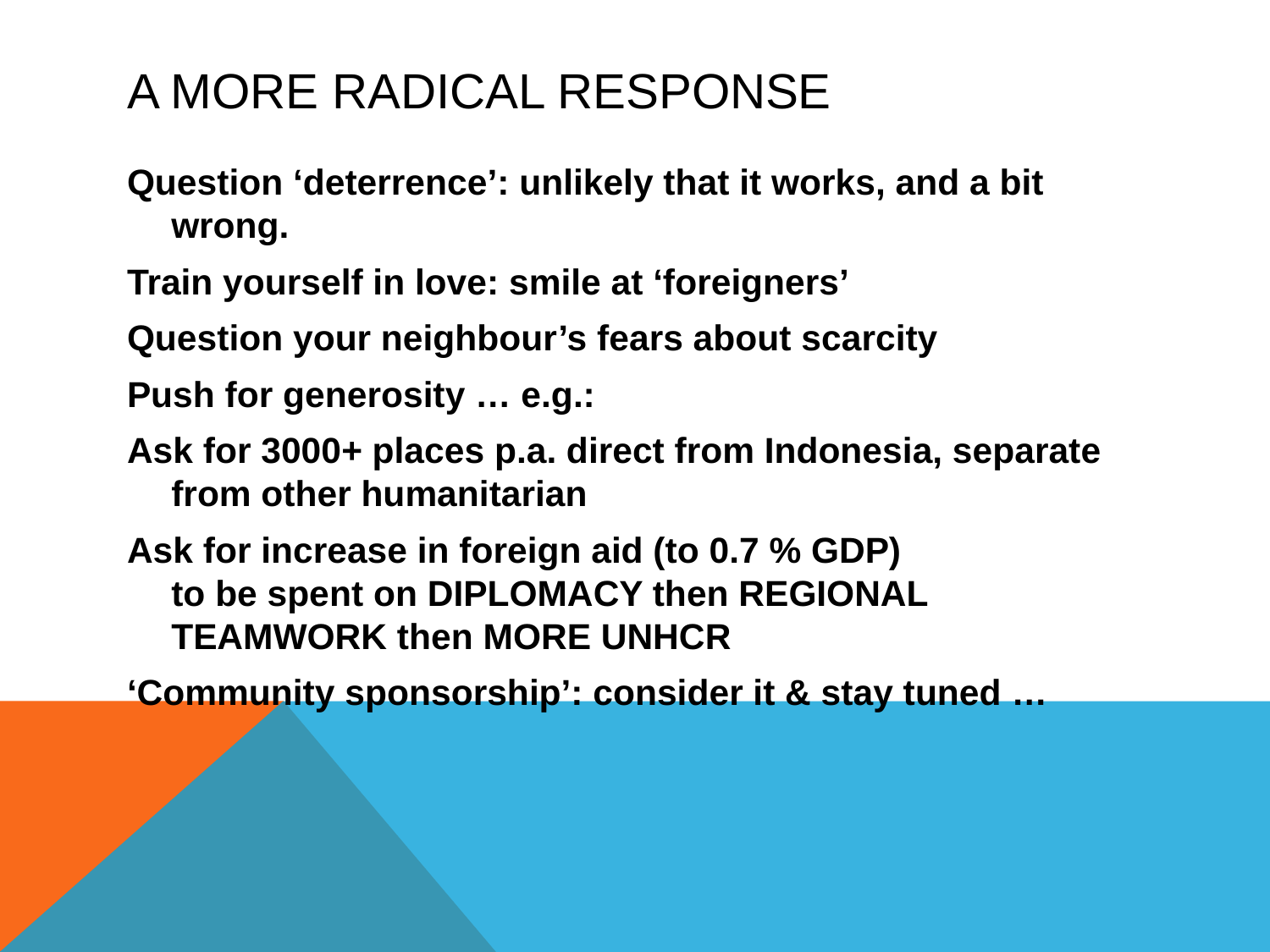

# A more radical response
Question ‘deterrence’: unlikely that it works, and a bit wrong.
Train yourself in love: smile at ‘foreigners’
Question your neighbour’s fears about scarcity
Push for generosity … e.g.:
Ask for 3000+ places p.a. direct from Indonesia, separate from other humanitarian
Ask for increase in foreign aid (to 0.7 % GDP)
to be spent on DIPLOMACY then REGIONAL TEAMWORK then MORE UNHCR
‘Community sponsorship’: consider it & stay tuned …